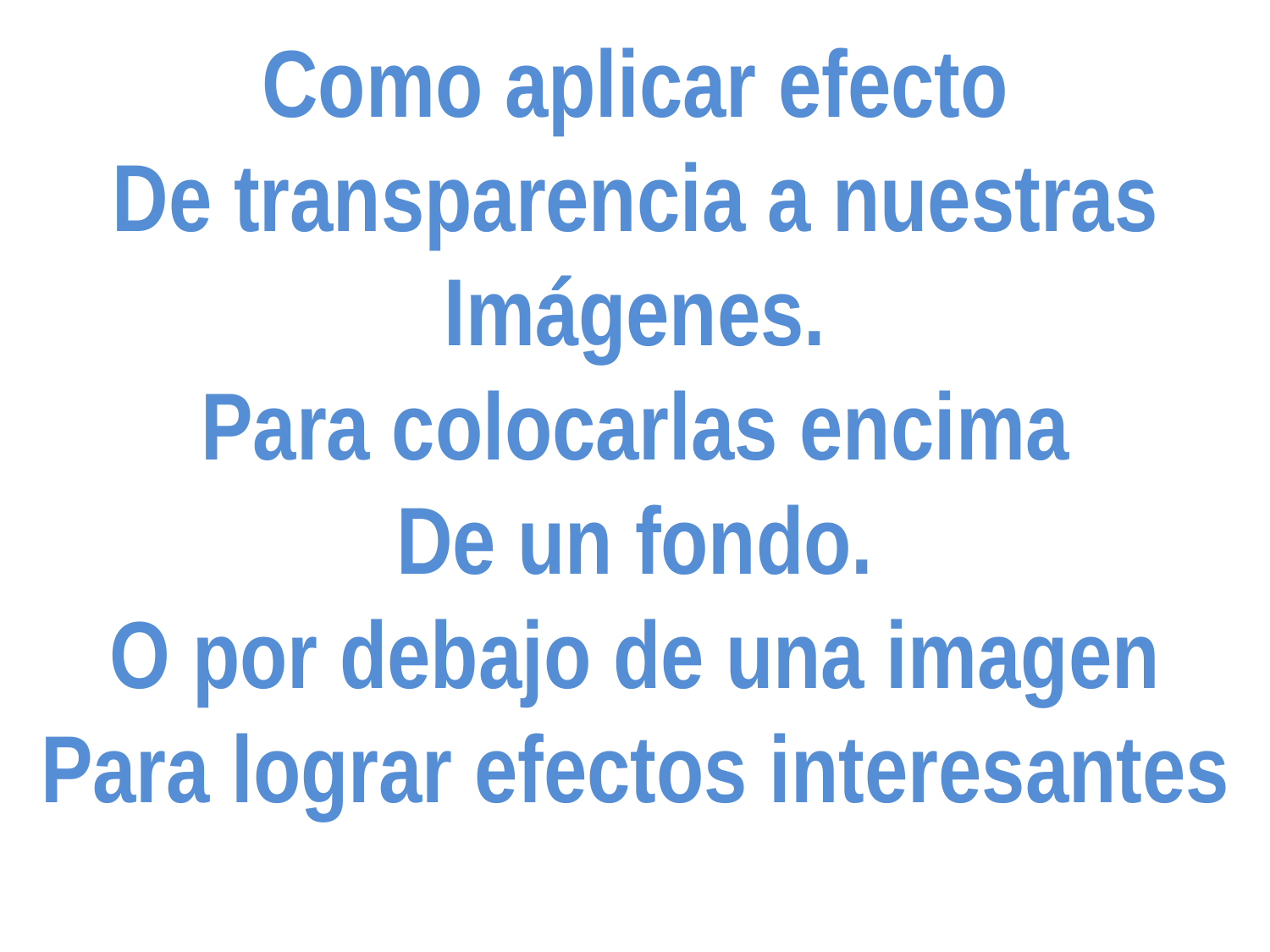

Como aplicar efecto
De transparencia a nuestras
Imágenes.
Para colocarlas encima
De un fondo.
O por debajo de una imagen
Para lograr efectos interesantes